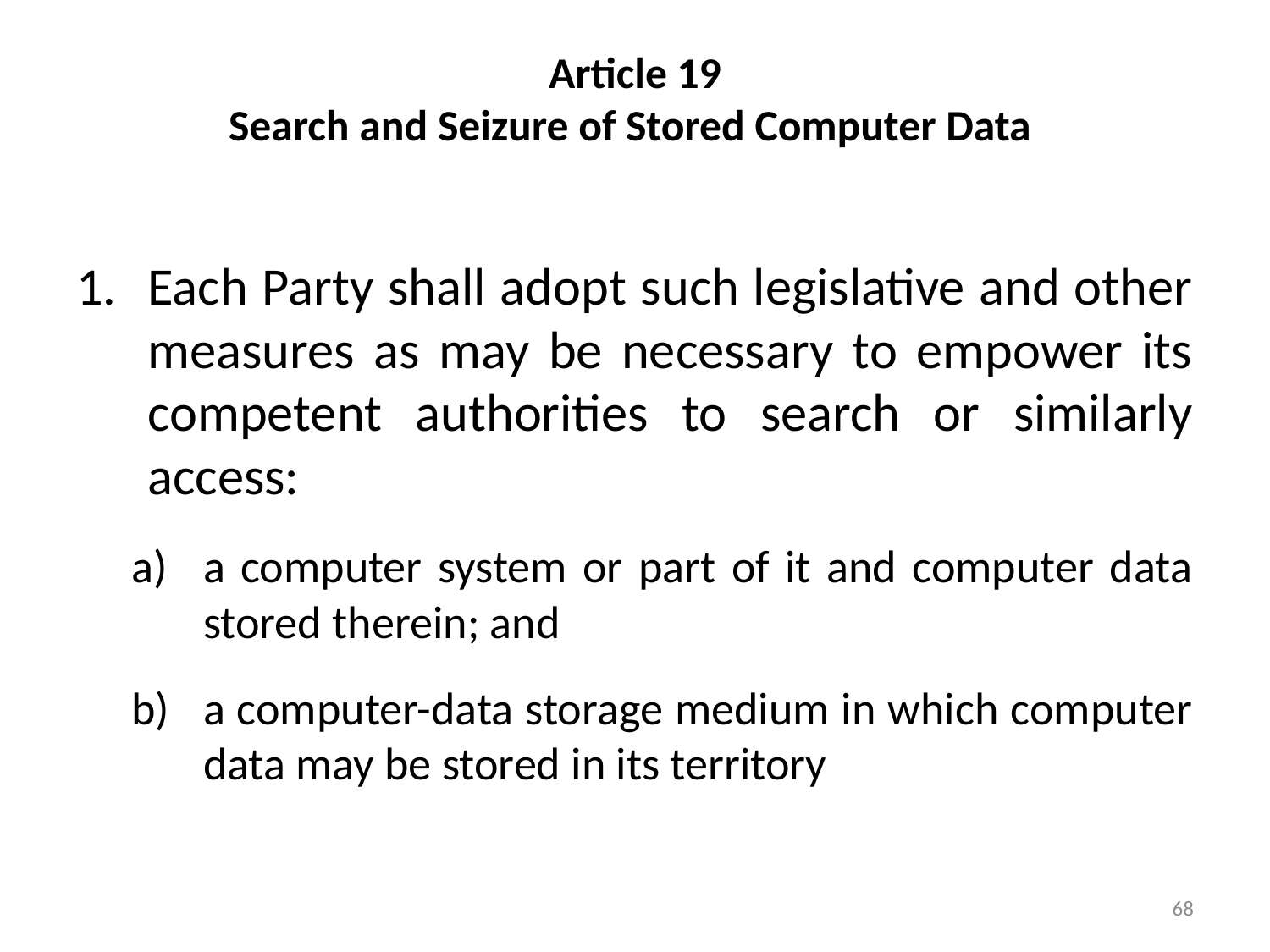

# Article 19 Search and Seizure of Stored Computer Data
Each Party shall adopt such legislative and other measures as may be necessary to empower its competent authorities to search or similarly access:
a computer system or part of it and computer data stored therein; and
a computer-data storage medium in which computer data may be stored in its territory
68